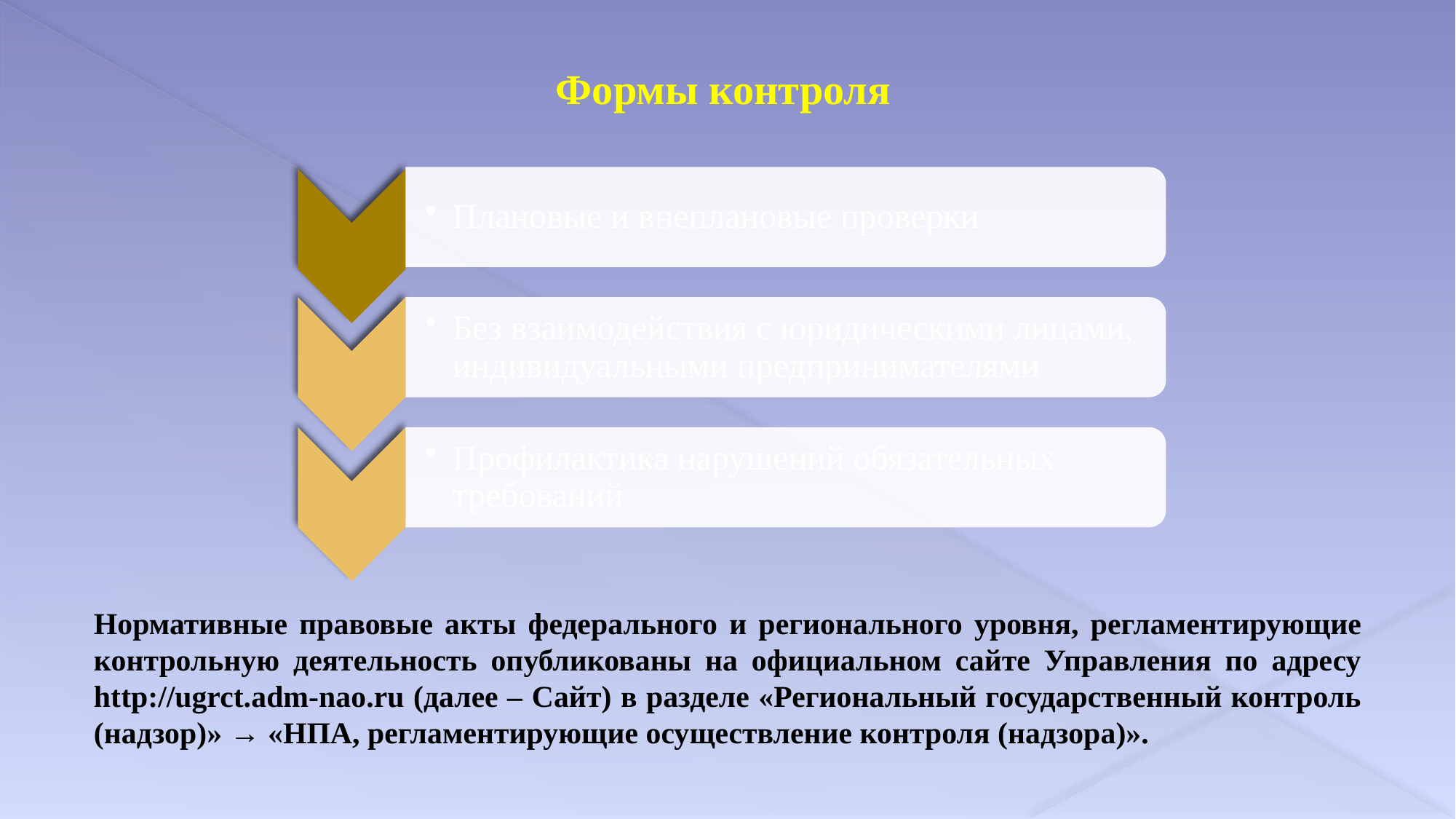

Формы контроля

Плановые и внеплановые проверки

Без взаимодействия с юридическими лицами, индивидуальными предпринимателями

Профилактика нарушений обязательных требований
Нормативные правовые акты федерального и регионального уровня, регламентирующие контрольную деятельность опубликованы на официальном сайте Управления по адресу http://ugrct.adm-nao.ru (далее – Сайт) в разделе «Региональный государственный контроль (надзор)» → «НПА, регламентирующие осуществление контроля (надзора)».